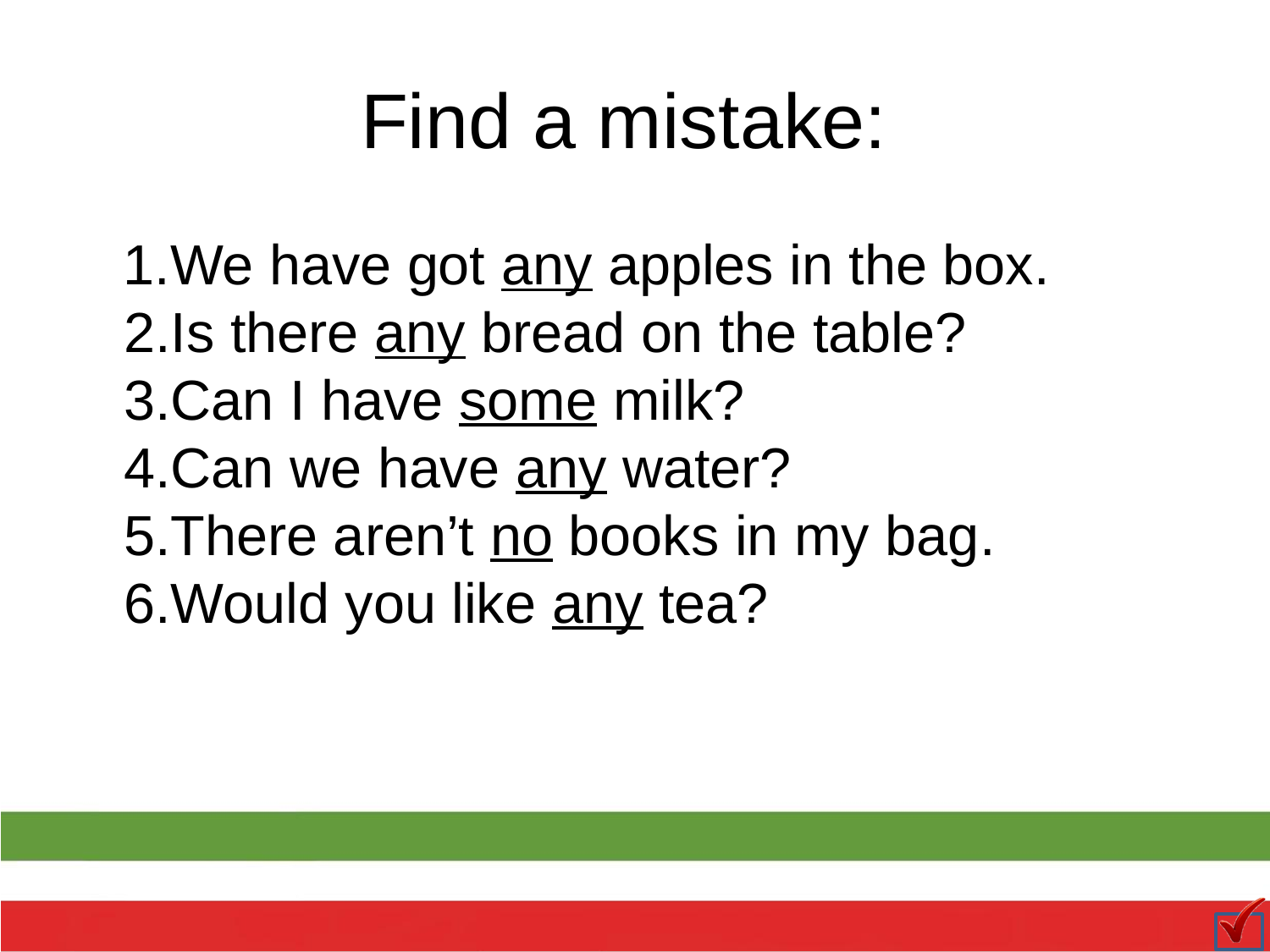

# Find a mistake:
   1.We have got any apples in the box.
2.Is there any bread on the table?
3.Can I have some milk?
4.Can we have any water?
5.There aren’t no books in my bag.
6.Would you like any tea?